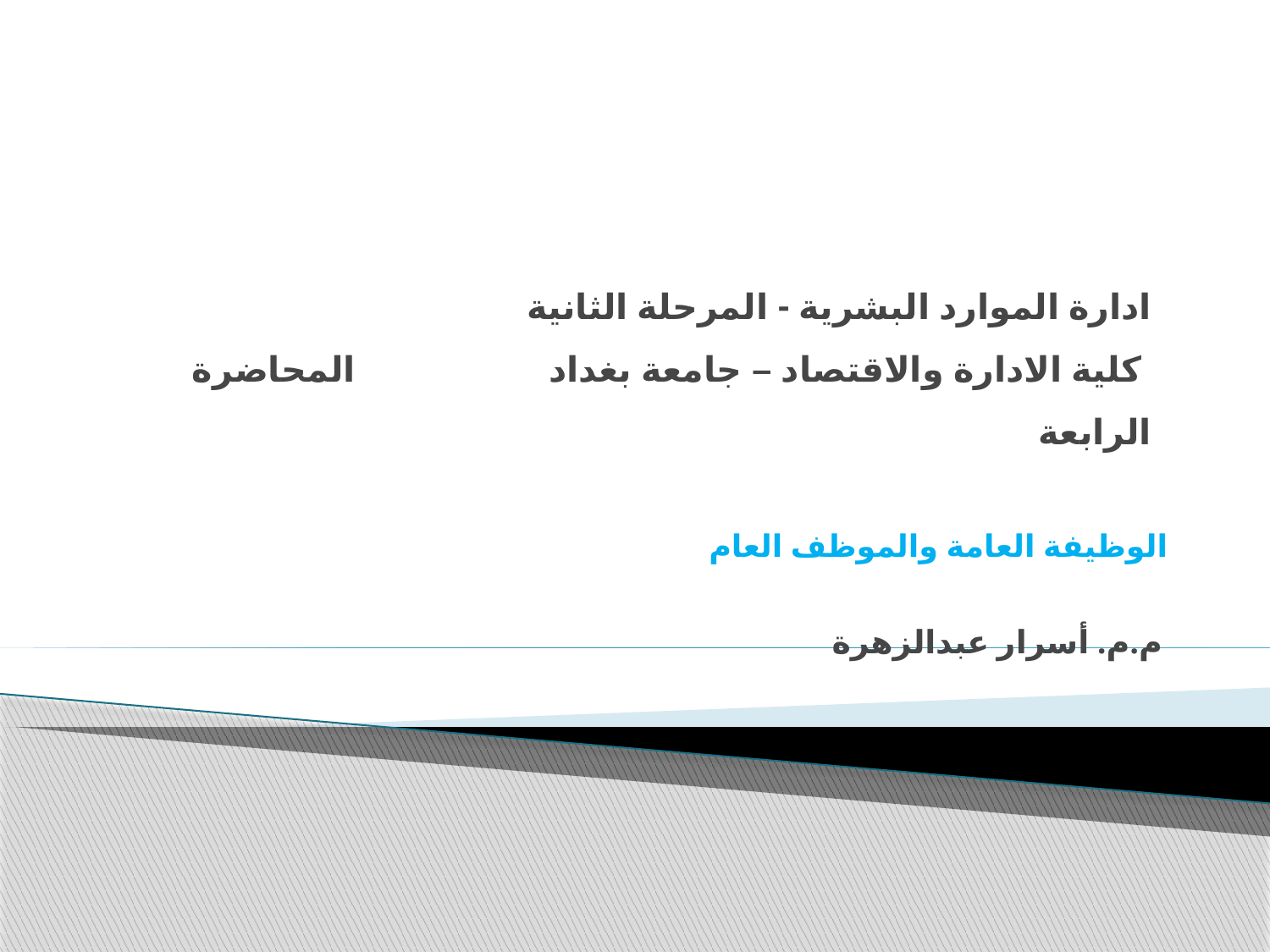

# ادارة الموارد البشرية - المرحلة الثانية كلية الادارة والاقتصاد – جامعة بغداد                        المحاضرة الرابعة
الوظيفة العامة والموظف العام

م.م. أسرار عبدالزهرة